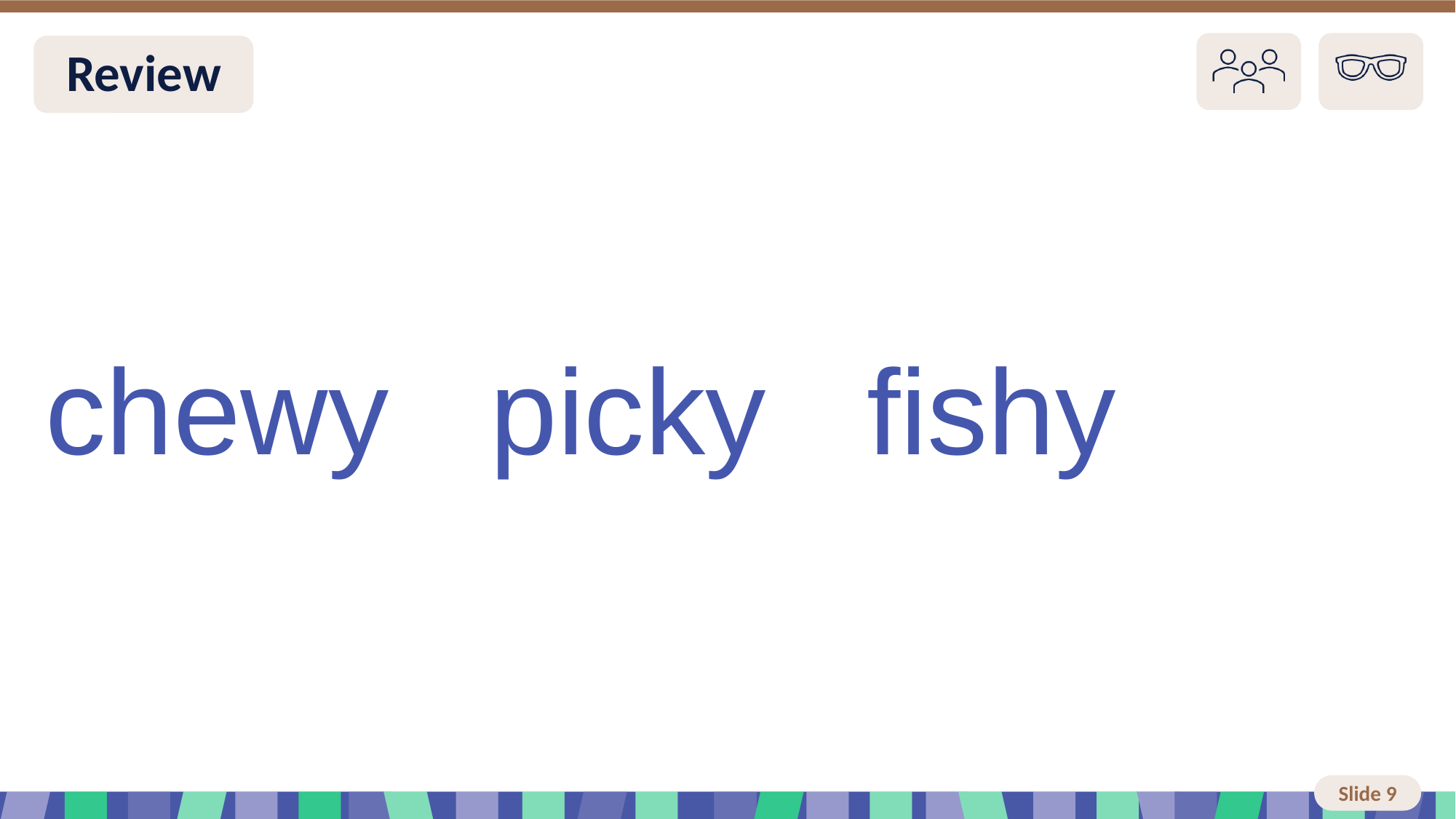

# Slide 9 Review You do
chewy   picky   fishy